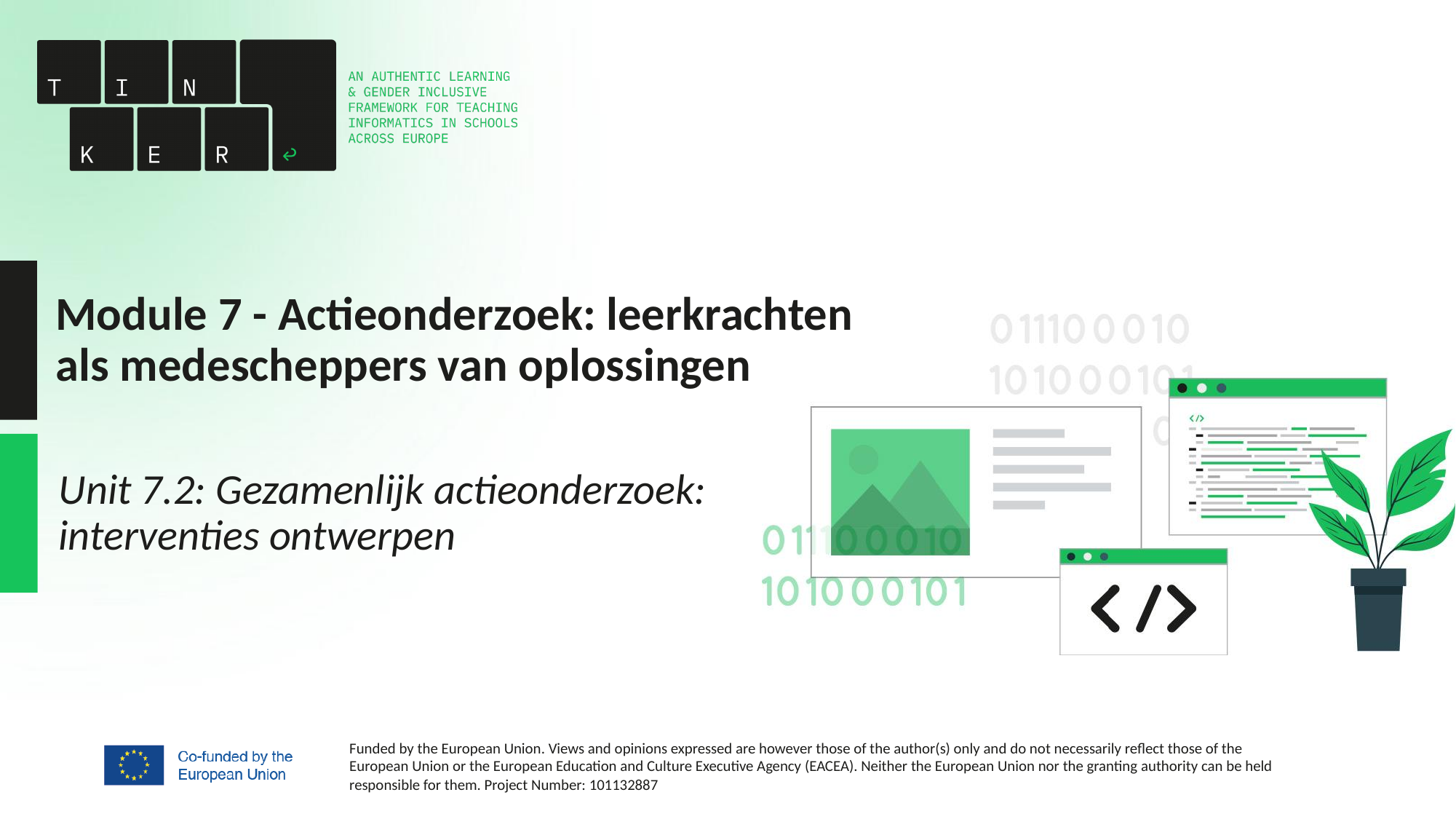

# Module 7 - Actieonderzoek: leerkrachten als medescheppers van oplossingen
Unit 7.2: Gezamenlijk actieonderzoek: interventies ontwerpen